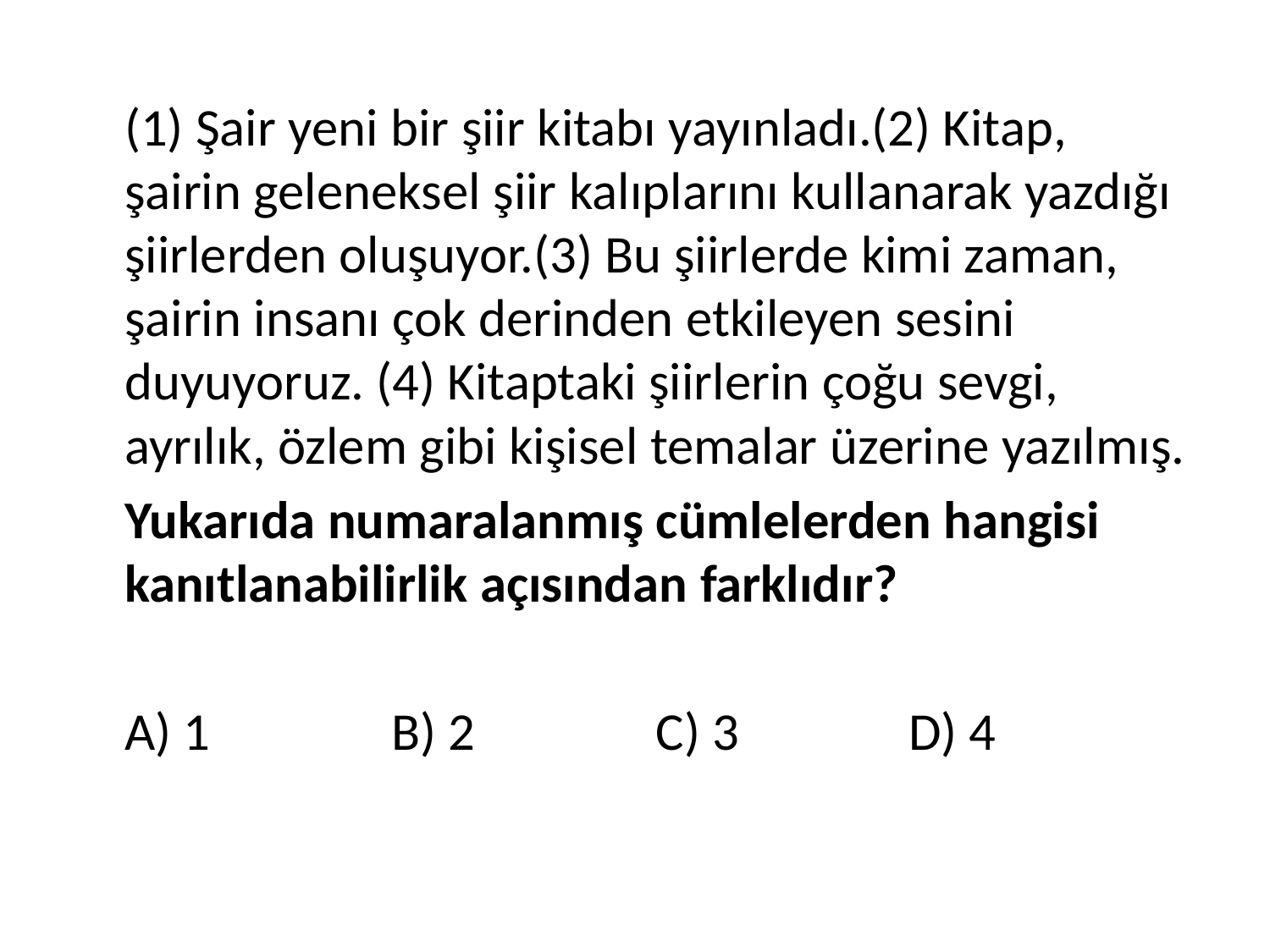

(1) Şair yeni bir şiir kitabı yayınladı.(2) Kitap, şairin geleneksel şiir kalıplarını kullanarak yazdığı şiirlerden oluşuyor.(3) Bu şiirlerde kimi zaman, şairin insanı çok derinden etkileyen sesini duyuyoruz. (4) Kitaptaki şiirlerin çoğu sevgi, ayrılık, özlem gibi kişisel temalar üzerine yazılmış.
    Yukarıda numaralanmış cümlelerden hangisi kanıtlanabilirlik açısından farklıdır?

    A) 1               B) 2               C) 3              D) 4